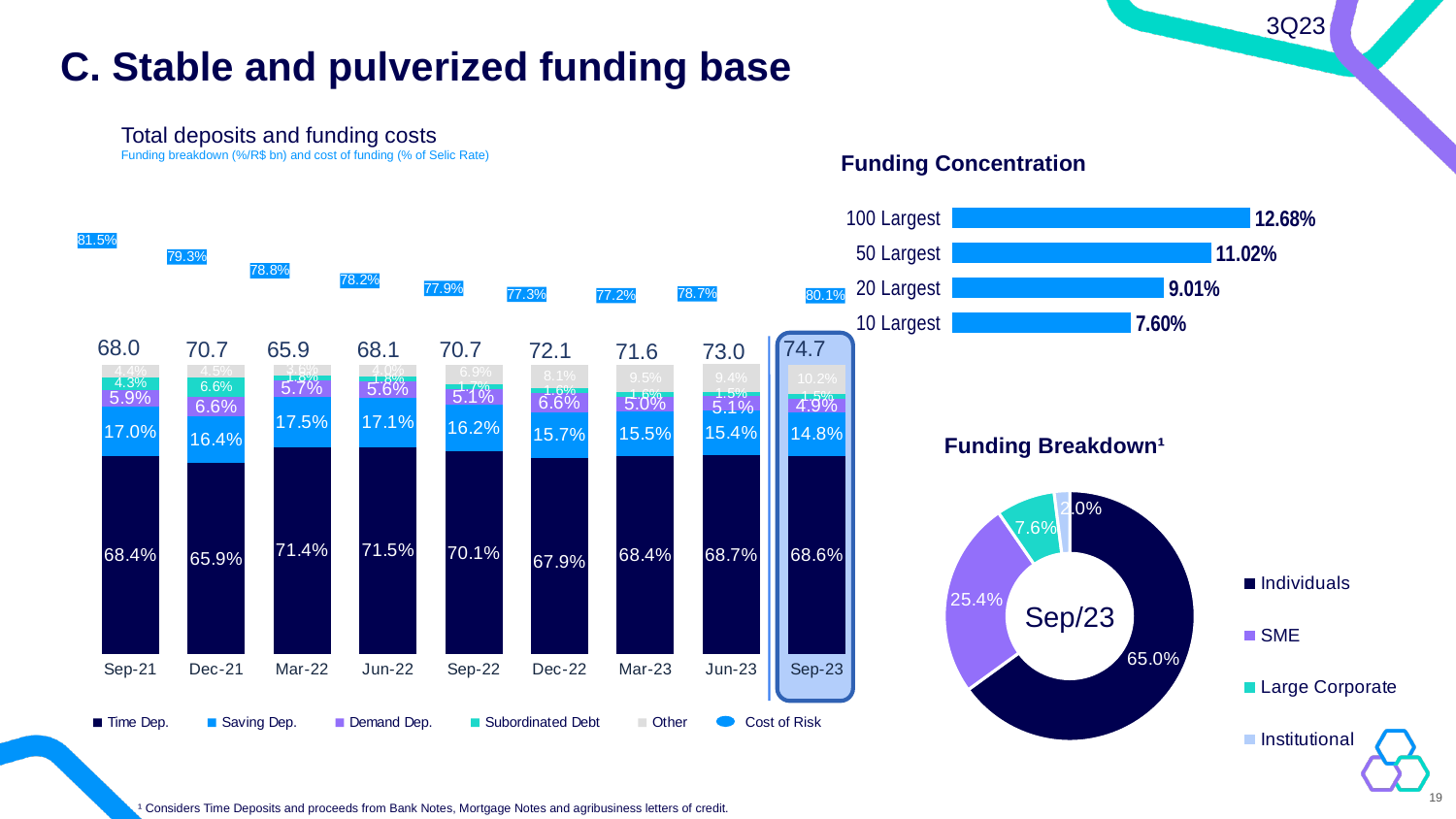

3Q23
C. Stable and pulverized funding base
Total deposits and funding costs
Funding breakdown (%/R$ bn) and cost of funding (% of Selic Rate)
Funding Concentration

### Chart

| Category |  |
|---|---|
| 10 Largest | 0.07598942408099726 |
| 20 Largest | 0.09009073167167947 |
| 50 Largest | 0.11018899290591322 |
| 100 Largest | 0.12684515582535905 |

### Chart

| Category | Funding/Selic |
|---|---|
| 3T21 | 0.815 |
| 4T21 | 0.793 |
| 1T22 | 0.7879999999999999 |
| 2T22 | 0.782 |
| 3T22 | 0.779 |
| 4T22 | 0.773 |
| 1T23 | 0.772 |
| 2T23 | 0.787 |
| 3T23 | 0.801 |

### Chart

| Category | Time Dep. | Saving Dep. | Demand Dep. | Subordinated Debt | Other | Total |
|---|---|---|---|---|---|---|
| 44440 | 0.6840774133557754 | 0.16959551315626858 | 0.05905755095074713 | 0.04342804512738423 | 0.04384147740982469 | 67.9676 |
| 44531 | 0.6594442000811821 | 0.1635747249498977 | 0.06612941321230517 | 0.06632883249204799 | 0.04452282926456716 | 70.70530000000001 |
| 44621 | 0.714 | 0.175 | 0.057 | 0.018 | 0.036 | 65.9 |
| 44713 | 0.715 | 0.171 | 0.056 | 0.018 | 0.04 | 68.1 |
| 44805 | 0.701 | 0.162 | 0.051 | 0.017 | 0.069 | 70.7 |
| 44896 | 0.679 | 0.157 | 0.066 | 0.016 | 0.081 | 72.1 |
| 44986 | 0.684 | 0.155 | 0.05 | 0.016 | 0.095 | 71.6 |
| 45078 | 0.687 | 0.154 | 0.051 | 0.015 | 0.094 | 73.0 |
| 45170 | 0.686 | 0.14800000000000002 | 0.049 | 0.015 | 0.102 | 74.7 |
Funding Breakdown¹

### Chart

| Category | Coluna1 |
|---|---|
| Individuals | 65.0 |
| SME | 25.4 |
| Large Corporate | 7.6 |
| Institutional | 2.0 |
Sep/23
Cost of Risk

19
¹ Considers Time Deposits and proceeds from Bank Notes, Mortgage Notes and agribusiness letters of credit.